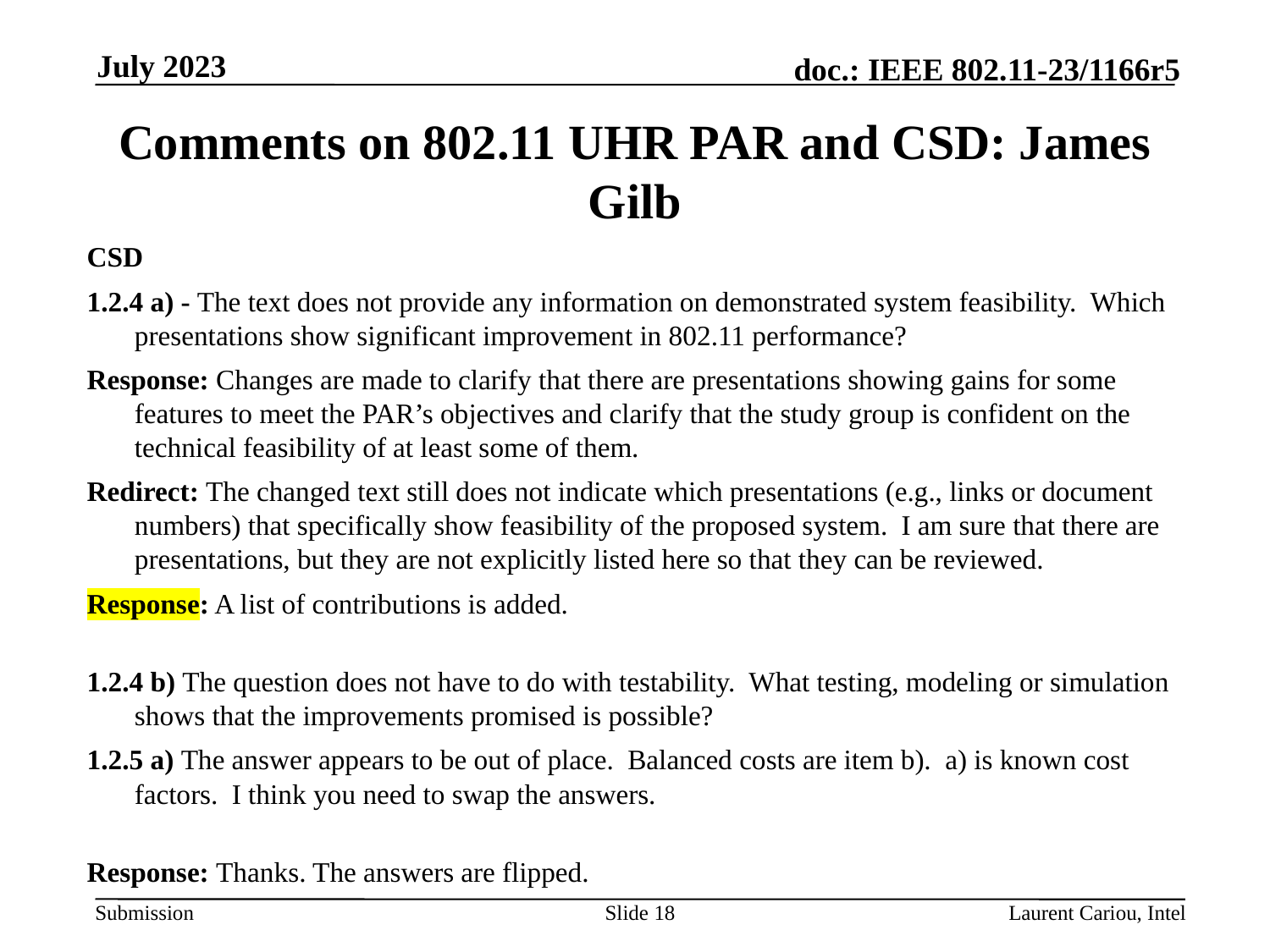

July 2023
# Comments on 802.11 UHR PAR and CSD: James Gilb
CSD
1.2.4 a) - The text does not provide any information on demonstrated system feasibility.  Which presentations show significant improvement in 802.11 performance?
Response: Changes are made to clarify that there are presentations showing gains for some features to meet the PAR’s objectives and clarify that the study group is confident on the technical feasibility of at least some of them.
Redirect: The changed text still does not indicate which presentations (e.g., links or document numbers) that specifically show feasibility of the proposed system.  I am sure that there are presentations, but they are not explicitly listed here so that they can be reviewed.
Response: A list of contributions is added.
1.2.4 b) The question does not have to do with testability.  What testing, modeling or simulation shows that the improvements promised is possible?
1.2.5 a) The answer appears to be out of place.  Balanced costs are item b).  a) is known cost factors.  I think you need to swap the answers.
Response: Thanks. The answers are flipped.
Slide 18
Laurent Cariou, Intel